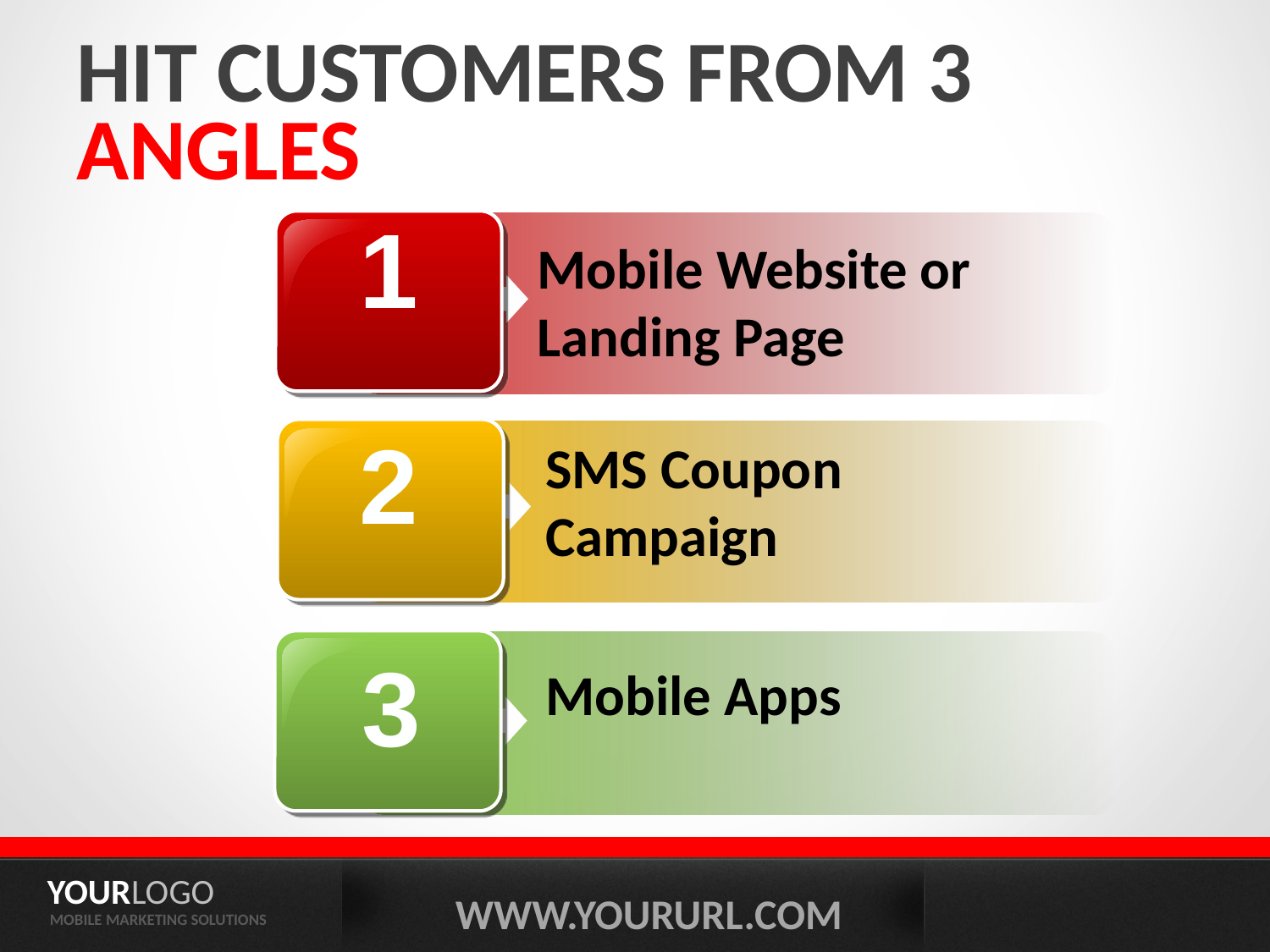

# Hit Customers from 3 Angles
1

Mobile Website or Landing Page

2

SMS Coupon Campaign

3

Mobile Apps